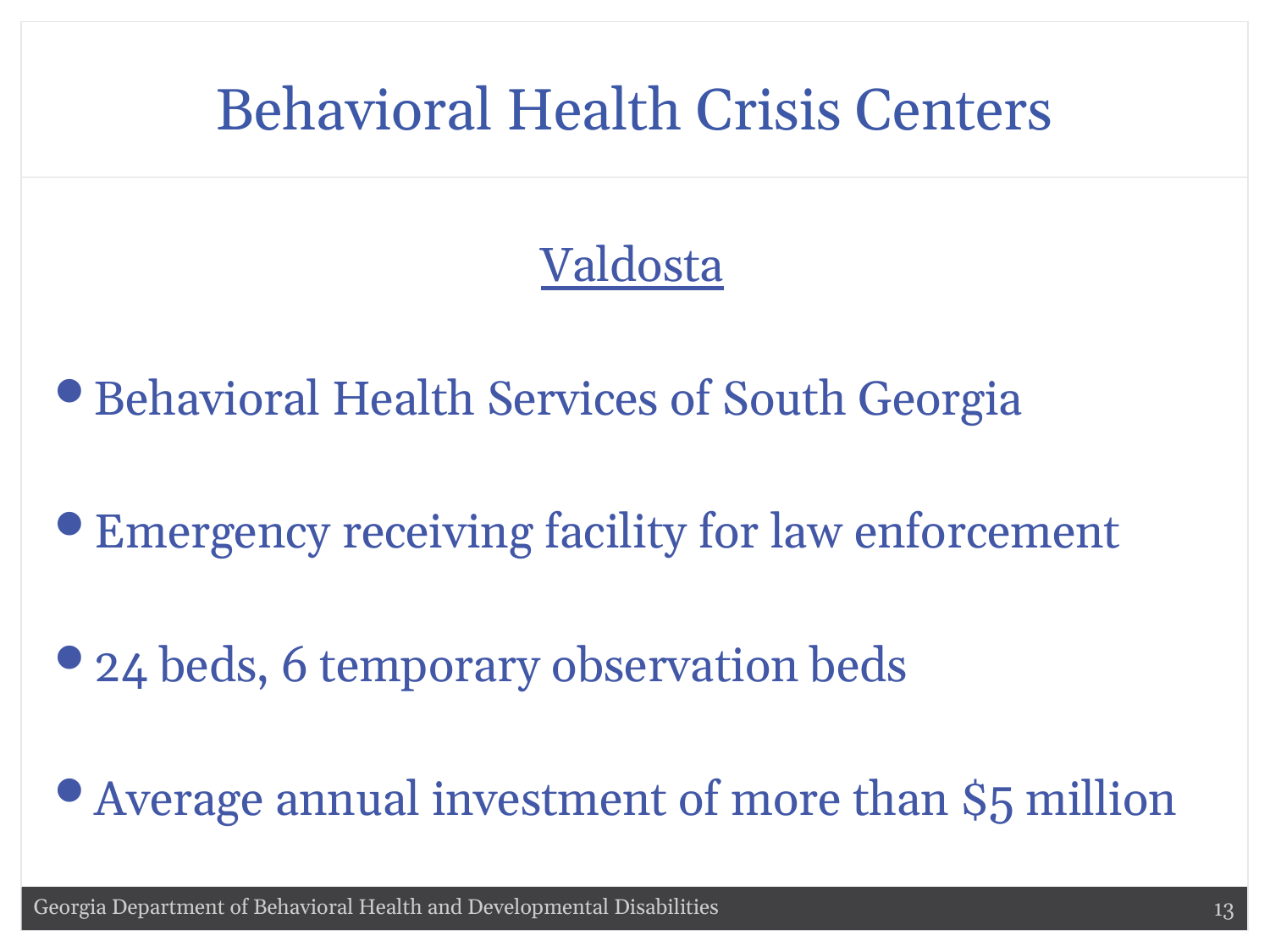

# Behavioral Health Crisis Centers
Valdosta

Behavioral Health Services of South Georgia

Emergency receiving facility for law enforcement

24 beds, 6 temporary observation beds

Average annual investment of more than $5 million